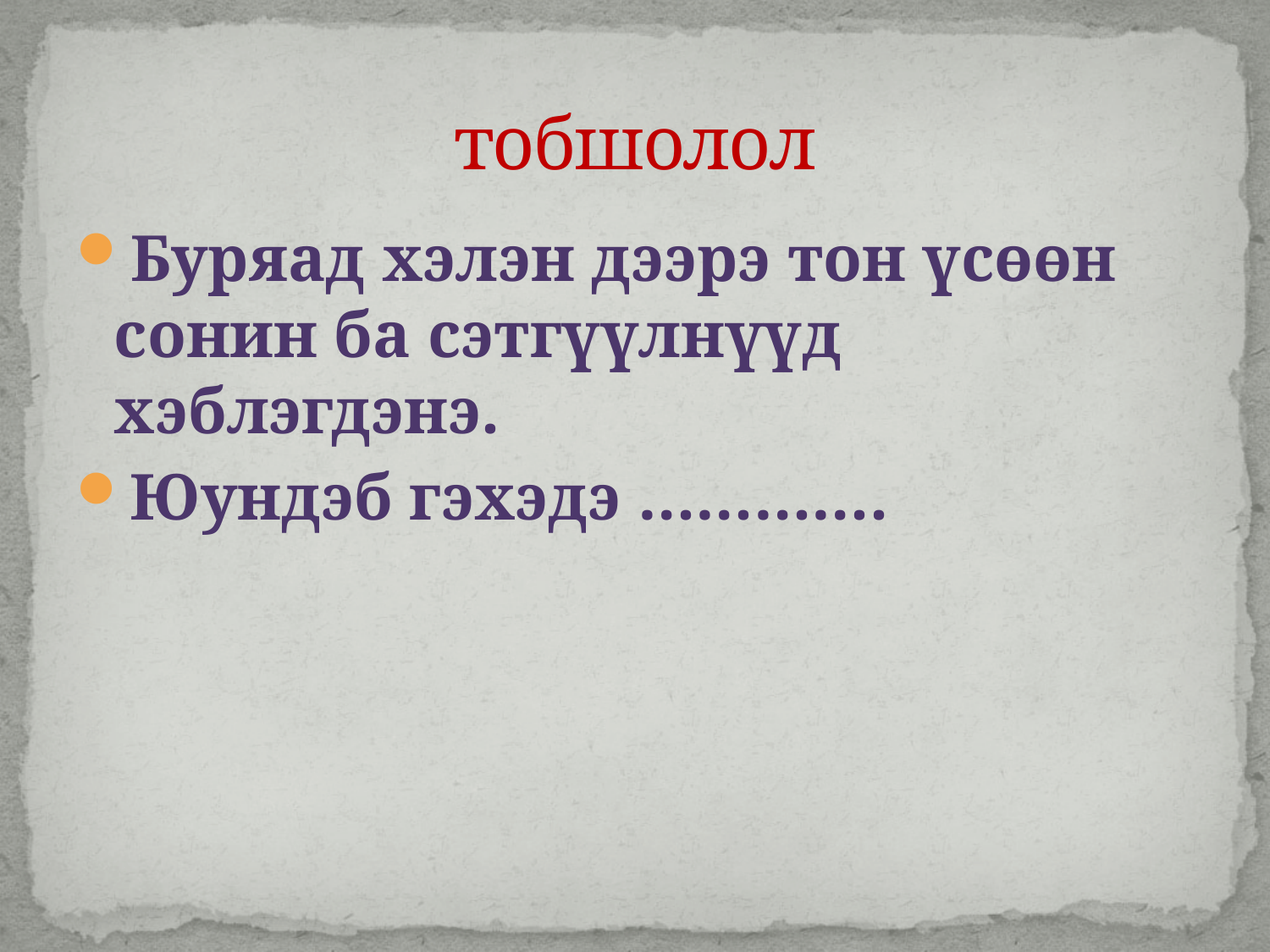

# тобшолол
Буряад хэлэн дээрэ тон үсөөн сонин ба сэтгүүлнүүд хэблэгдэнэ.
Юундэб гэхэдэ ………….